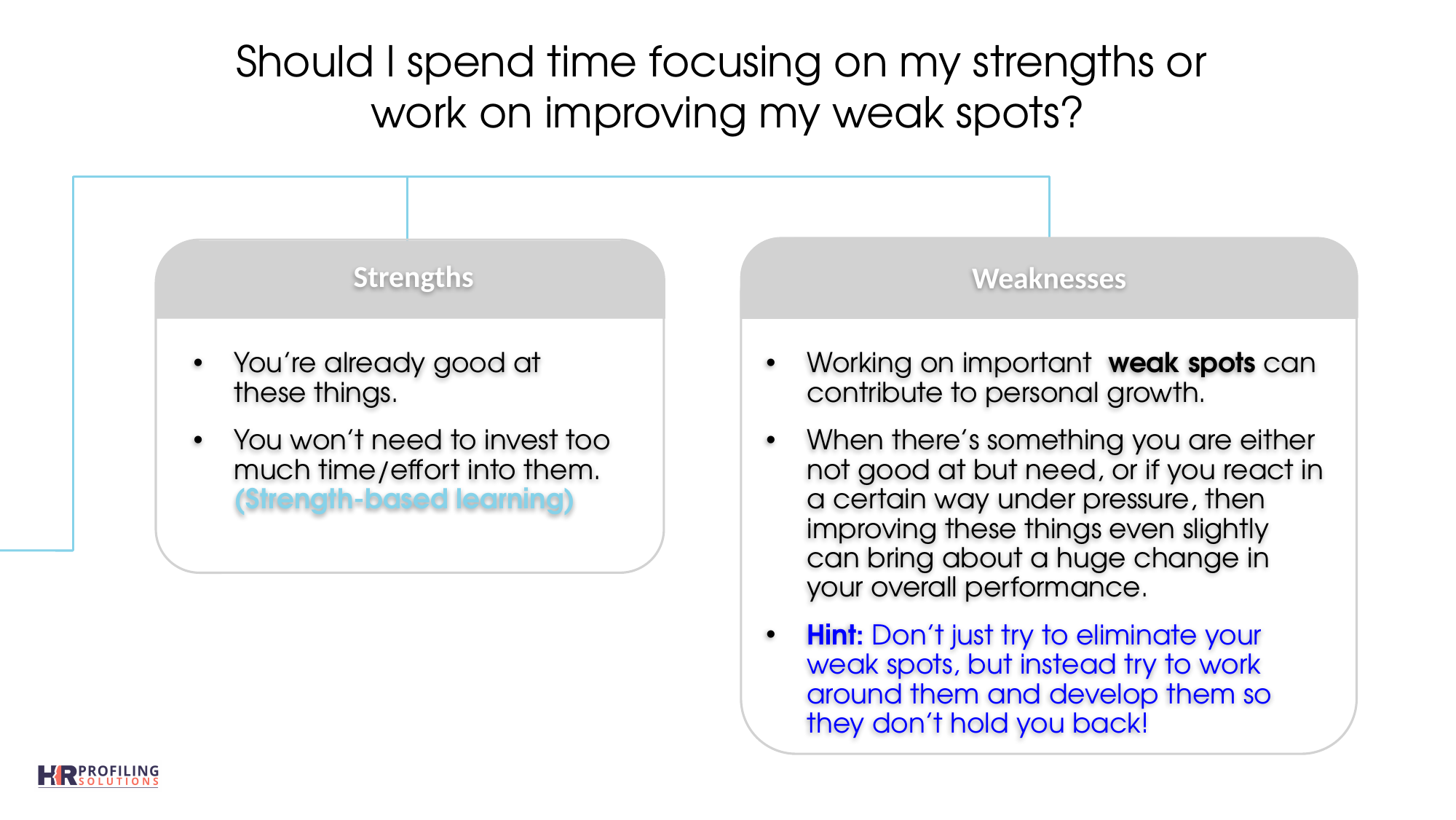

Should I spend time focusing on my strengths or
work on improving my weak spots?

Strengths
Weaknesses
You’re already good at these things.
You won’t need to invest too much time/effort into them.
(Strength-based learning)
Working on important  weak spots can contribute to personal growth.
When there’s something you are either not good at but need, or if you react in a certain way under pressure, then improving these things even slightly can bring about a huge change in your overall performance.
Hint: Don’t just try to eliminate your weak spots, but instead try to work around them and develop them so they don’t hold you back!